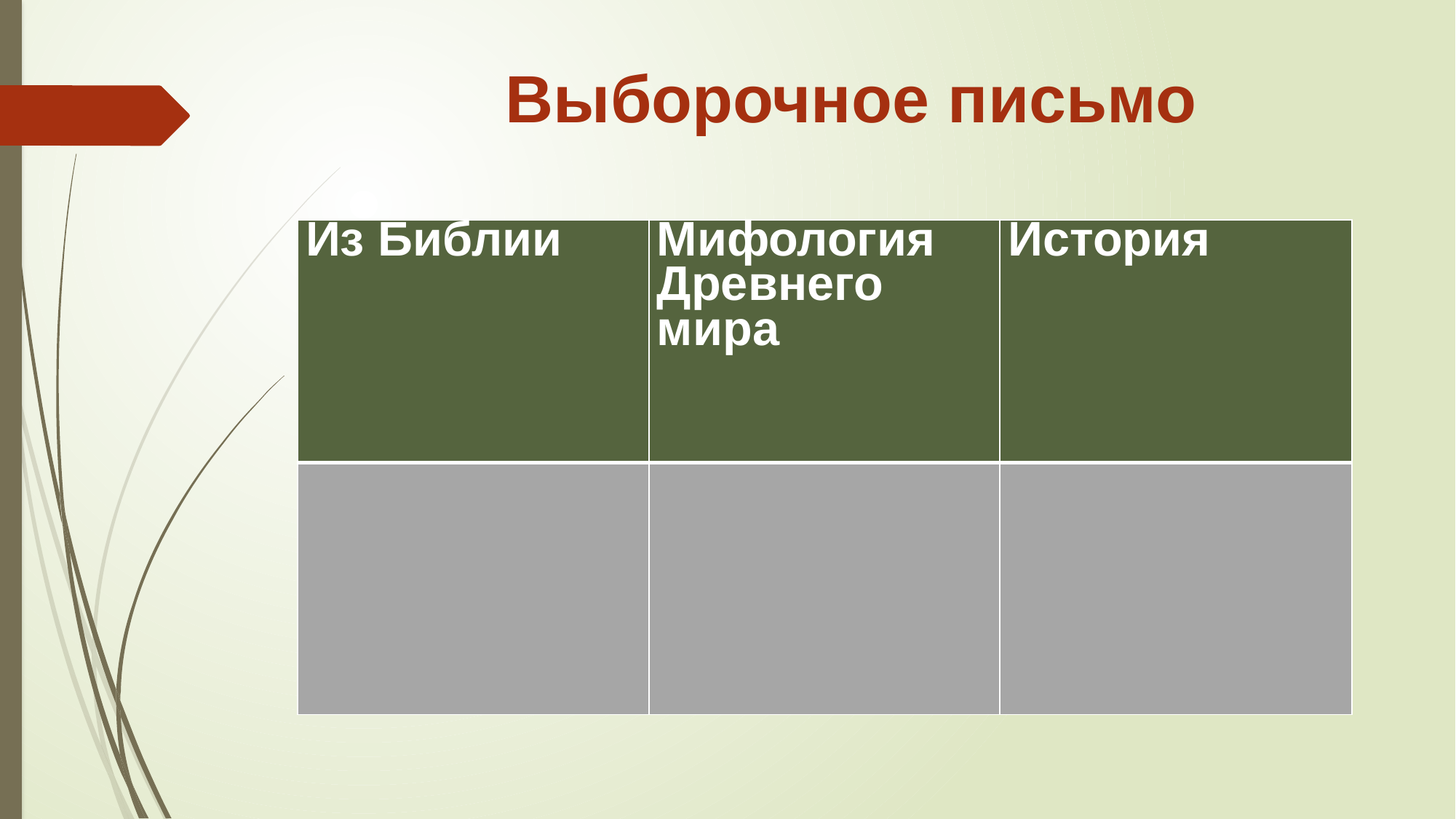

Выборочное письмо
| Из Библии | Мифология Древнего мира | История |
| --- | --- | --- |
|  |  |  |